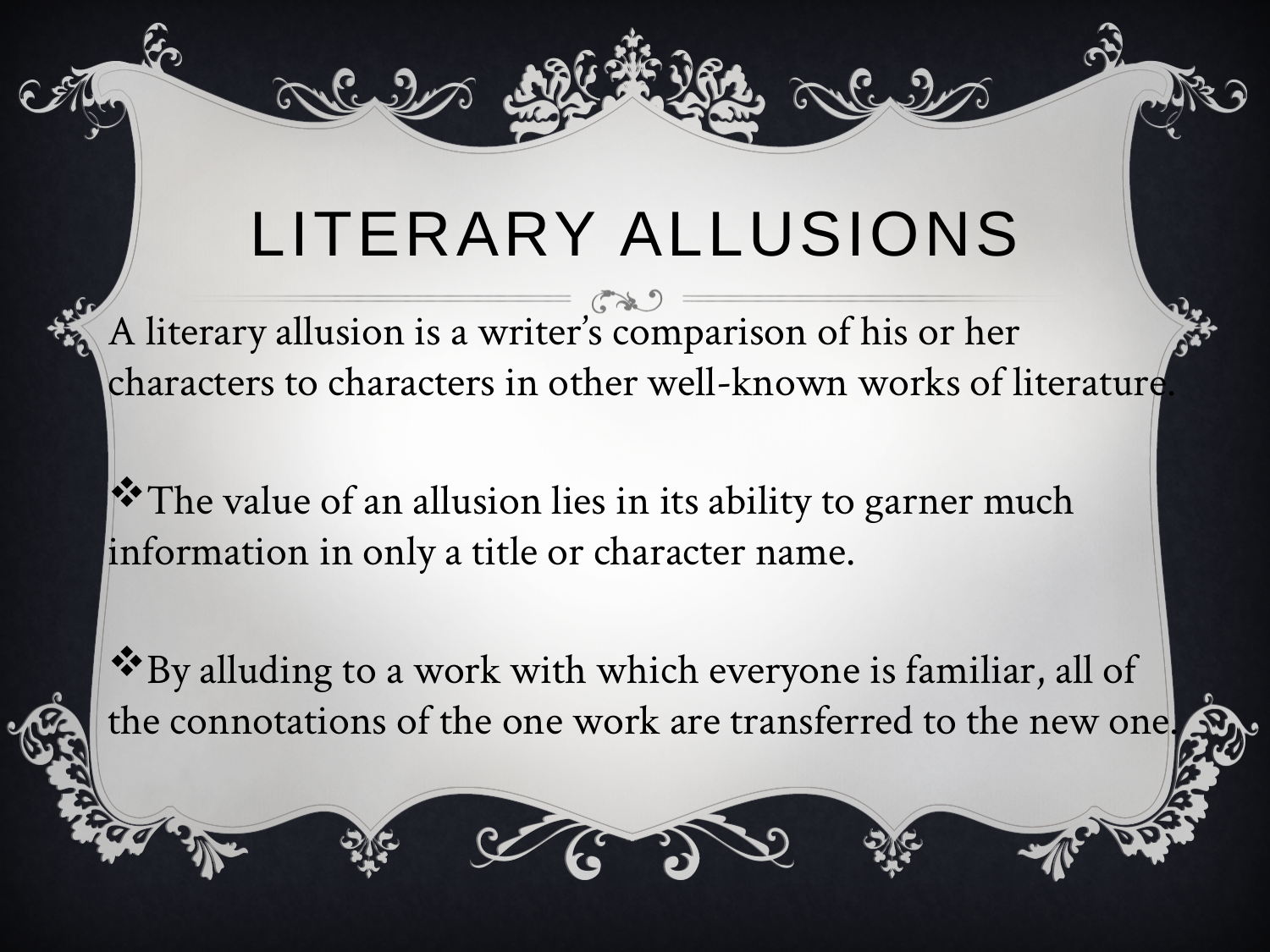

# LITERARY ALLUSIONs
A literary allusion is a writer’s comparison of his or her characters to characters in other well-known works of literature.

The value of an allusion lies in its ability to garner much information in only a title or character name.

By alluding to a work with which everyone is familiar, all of the connotations of the one work are transferred to the new one.